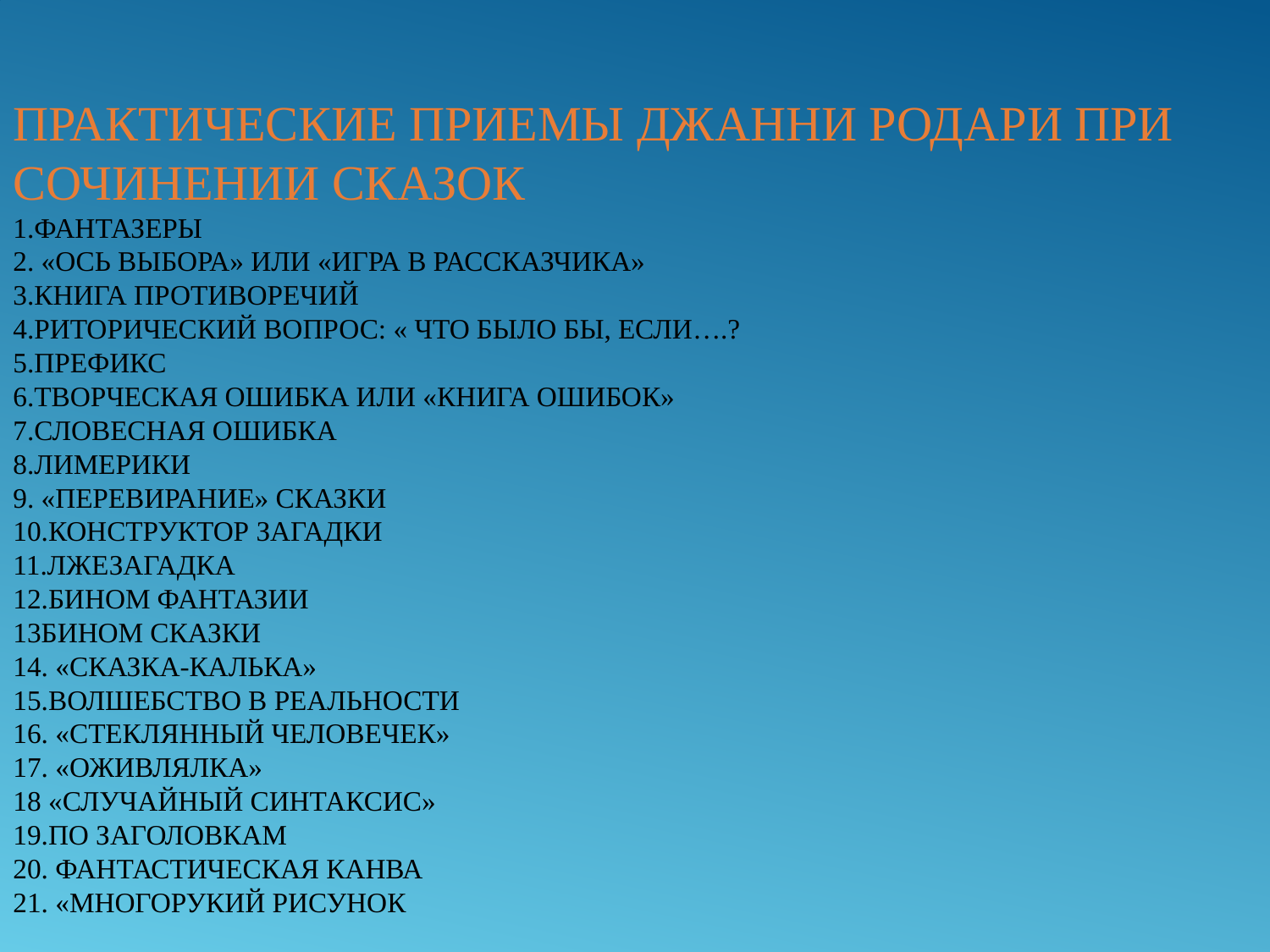

# ПРАКТИЧЕСКИЕ ПРИЕМЫ ДЖАННИ РОДАРИ при сочинении сказок 1.Фантазеры 2. «Ось выбора» или «Игра в рассказчика» 3.Книга противоречий 4.Риторический вопрос: « Что было бы, если….? 5.Префикс 6.Творческая ошибка или «Книга ошибок» 7.Словесная ошибка 8.Лимерики 9. «Перевирание» сказки 10.Конструктор загадки 11.Лжезагадка 12.Бином фантазии 13Бином сказки 14. «Сказка-калька» 15.Волшебство в реальности 16. «Стеклянный человечек» 17. «Оживлялка» 18 «Случайный синтаксис» 19.По заголовкам 20. Фантастическая канва 21. «Многорукий рисунок